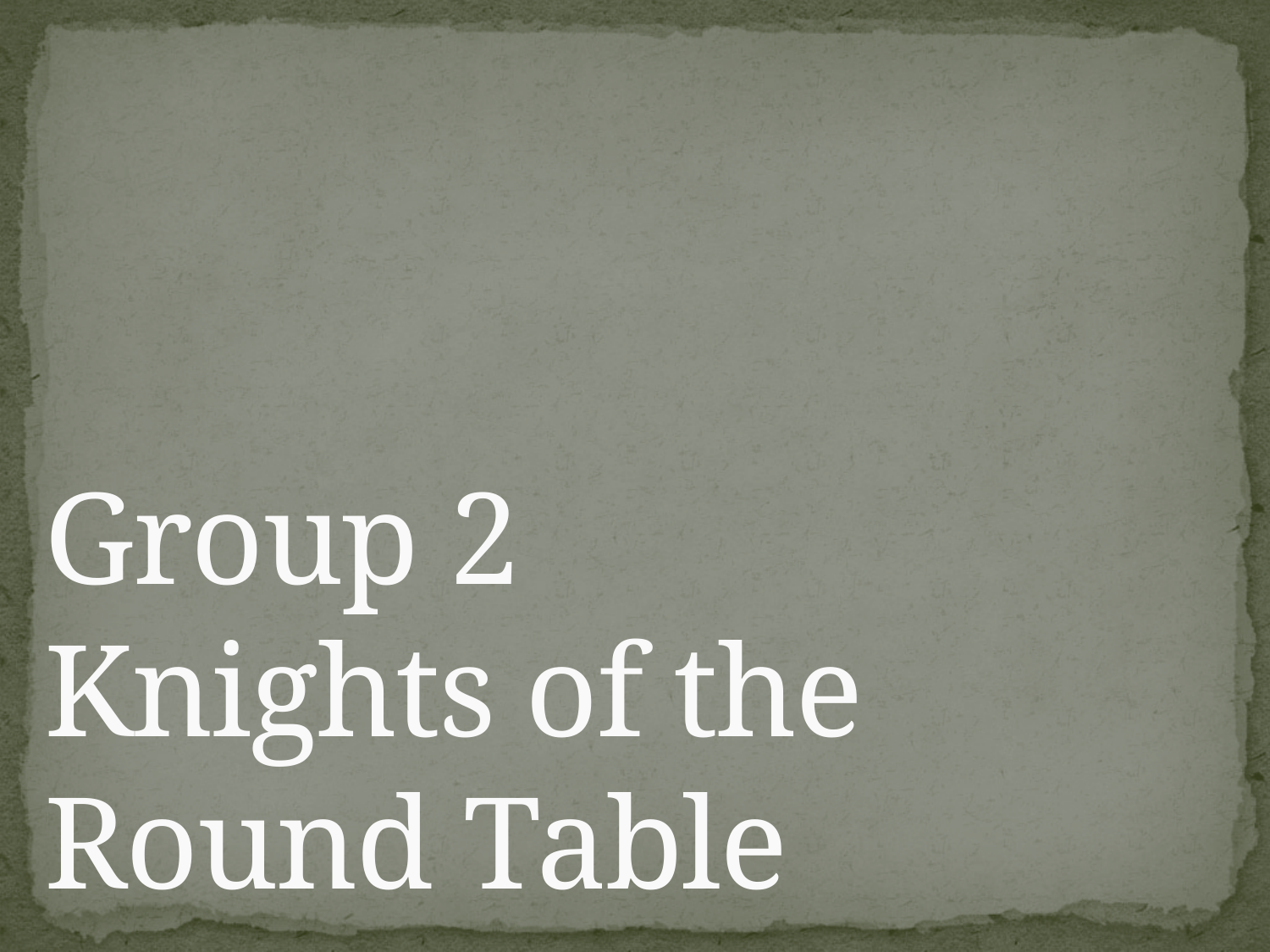

# Group 2 Knights of the Round Table